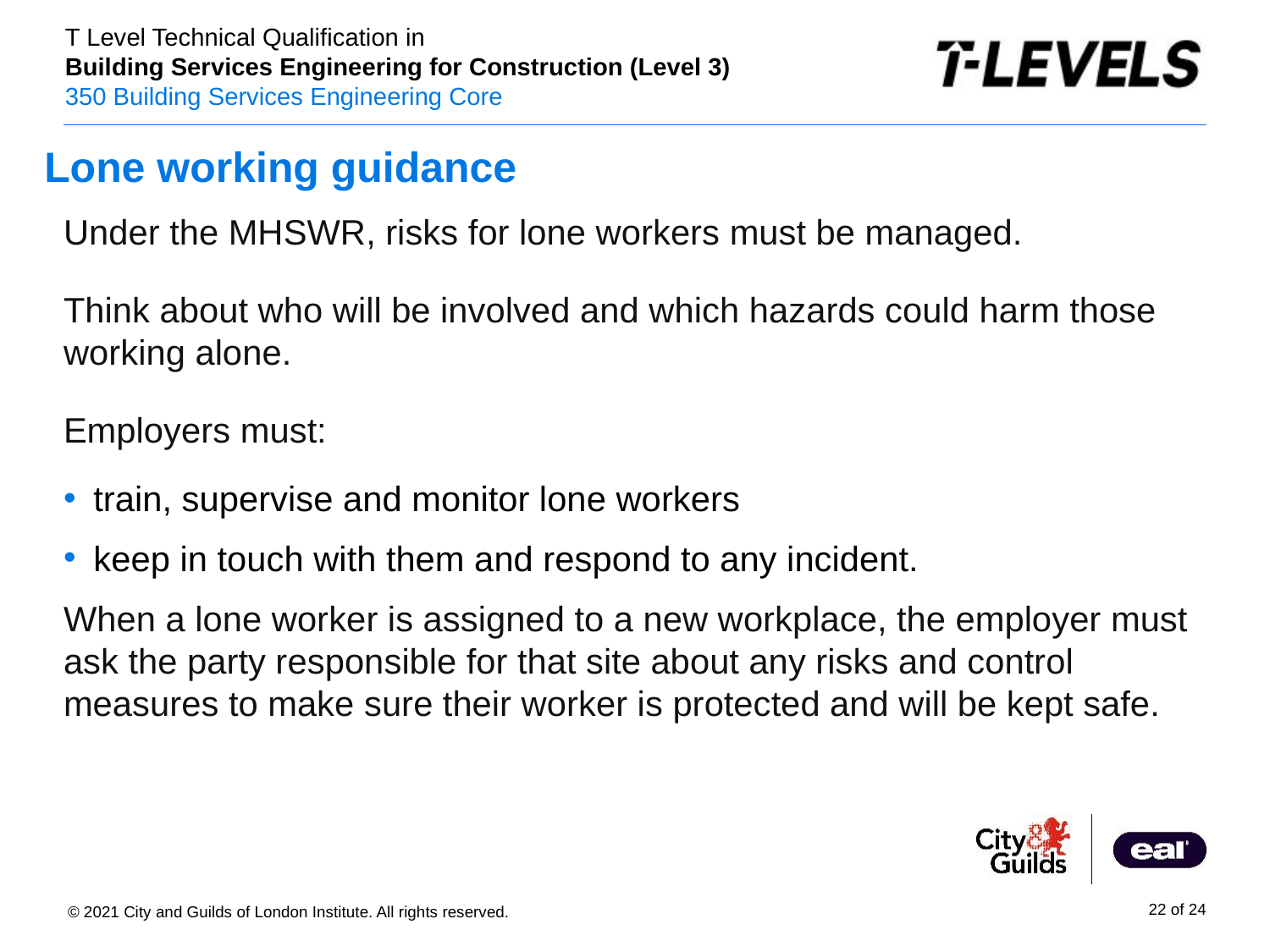

# Lone working guidance
Under the MHSWR, risks for lone workers must be managed.
Think about who will be involved and which hazards could harm those working alone.
Employers must:
train, supervise and monitor lone workers
keep in touch with them and respond to any incident.
When a lone worker is assigned to a new workplace, the employer must ask the party responsible for that site about any risks and control measures to make sure their worker is protected and will be kept safe.